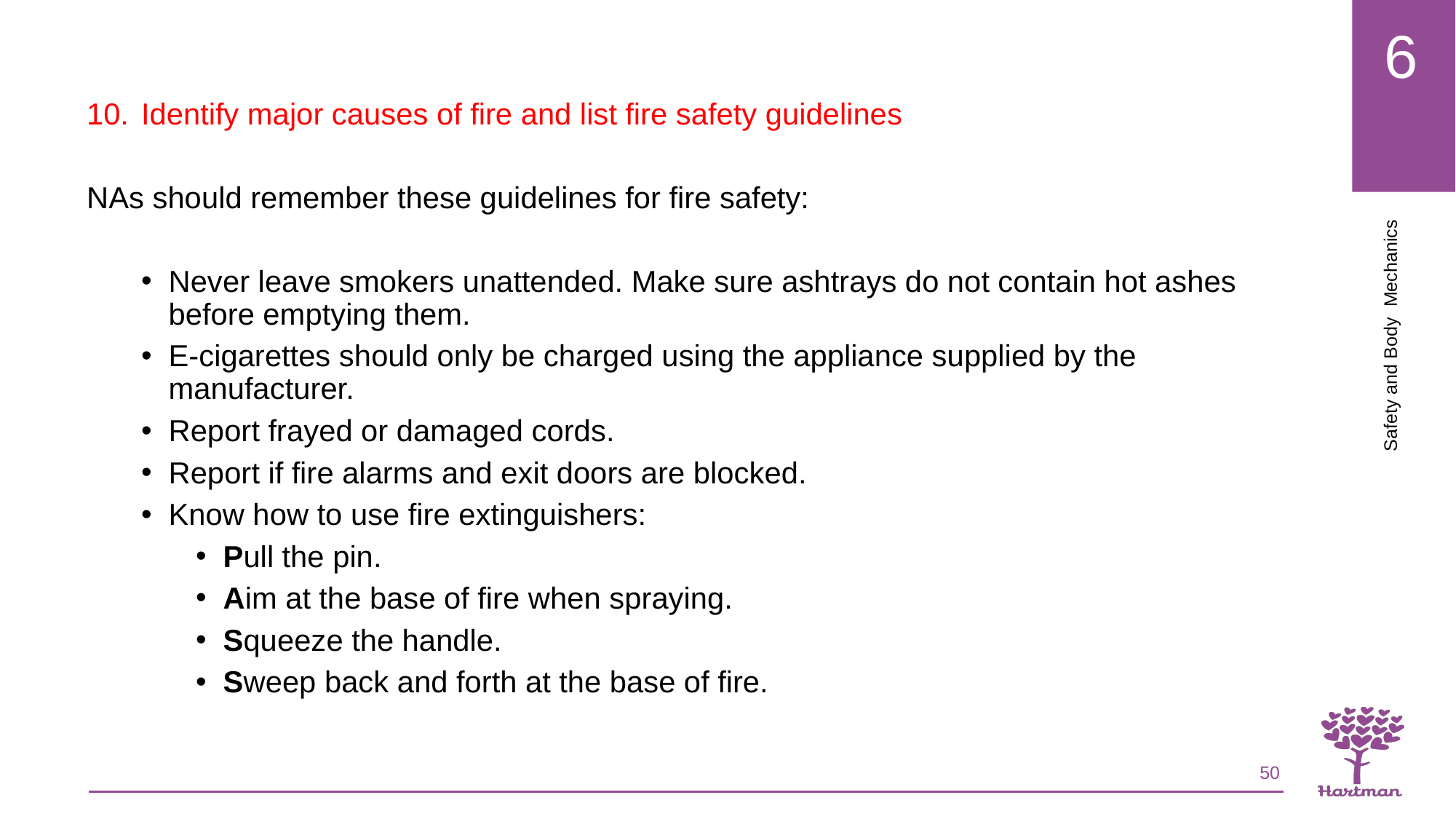

Identify major causes of fire and list fire safety guidelines

NAs should remember these guidelines for fire safety:

Never leave smokers unattended. Make sure ashtrays do not contain hot ashes before emptying them.
E-cigarettes should only be charged using the appliance supplied by the manufacturer.
Report frayed or damaged cords.
Report if fire alarms and exit doors are blocked.
Know how to use fire extinguishers:
Pull the pin.
Aim at the base of fire when spraying.
Squeeze the handle.
Sweep back and forth at the base of fire.

50